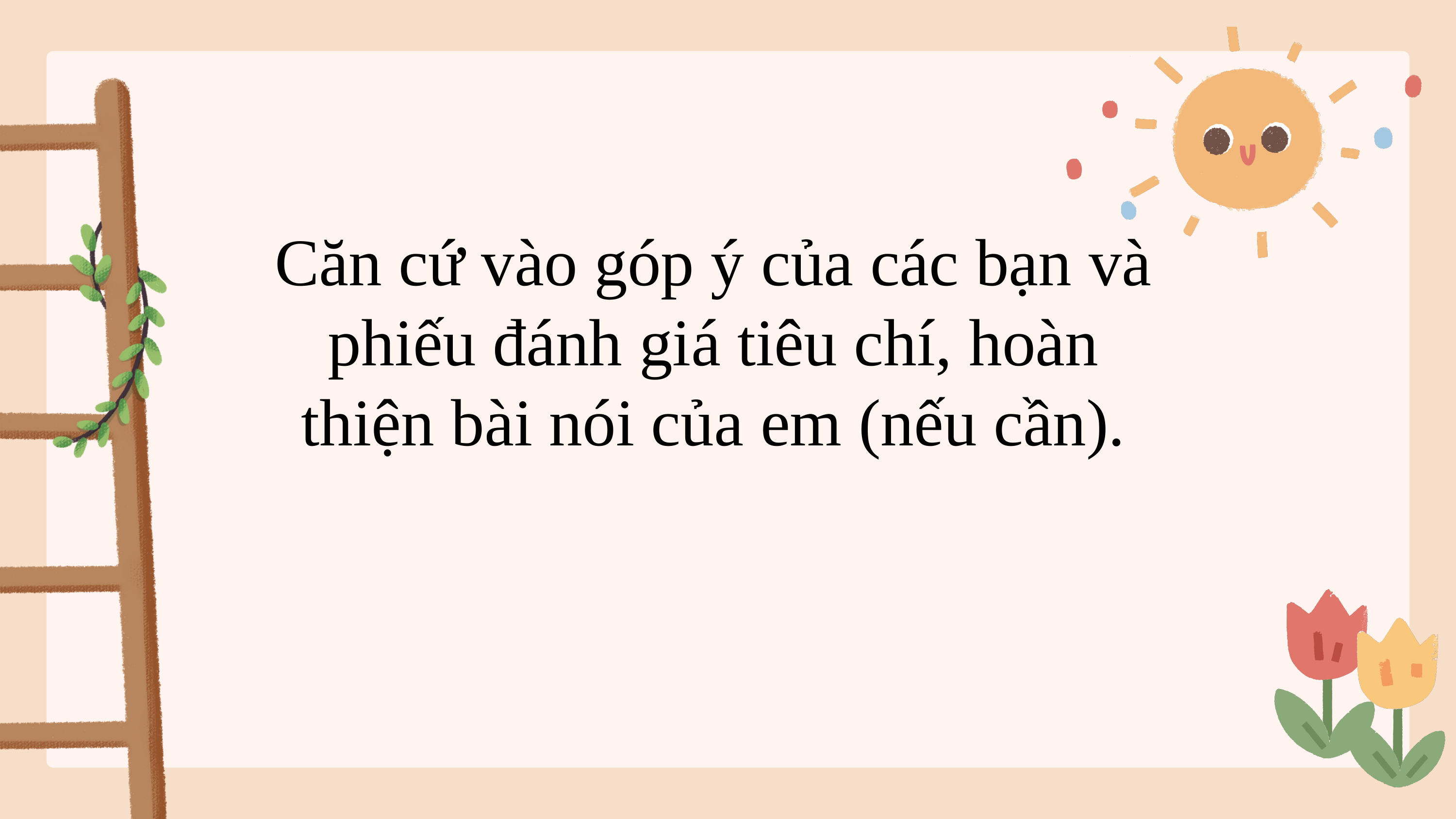

Căn cứ vào góp ý của các bạn và phiếu đánh giá tiêu chí, hoàn thiện bài nói của em (nếu cần).